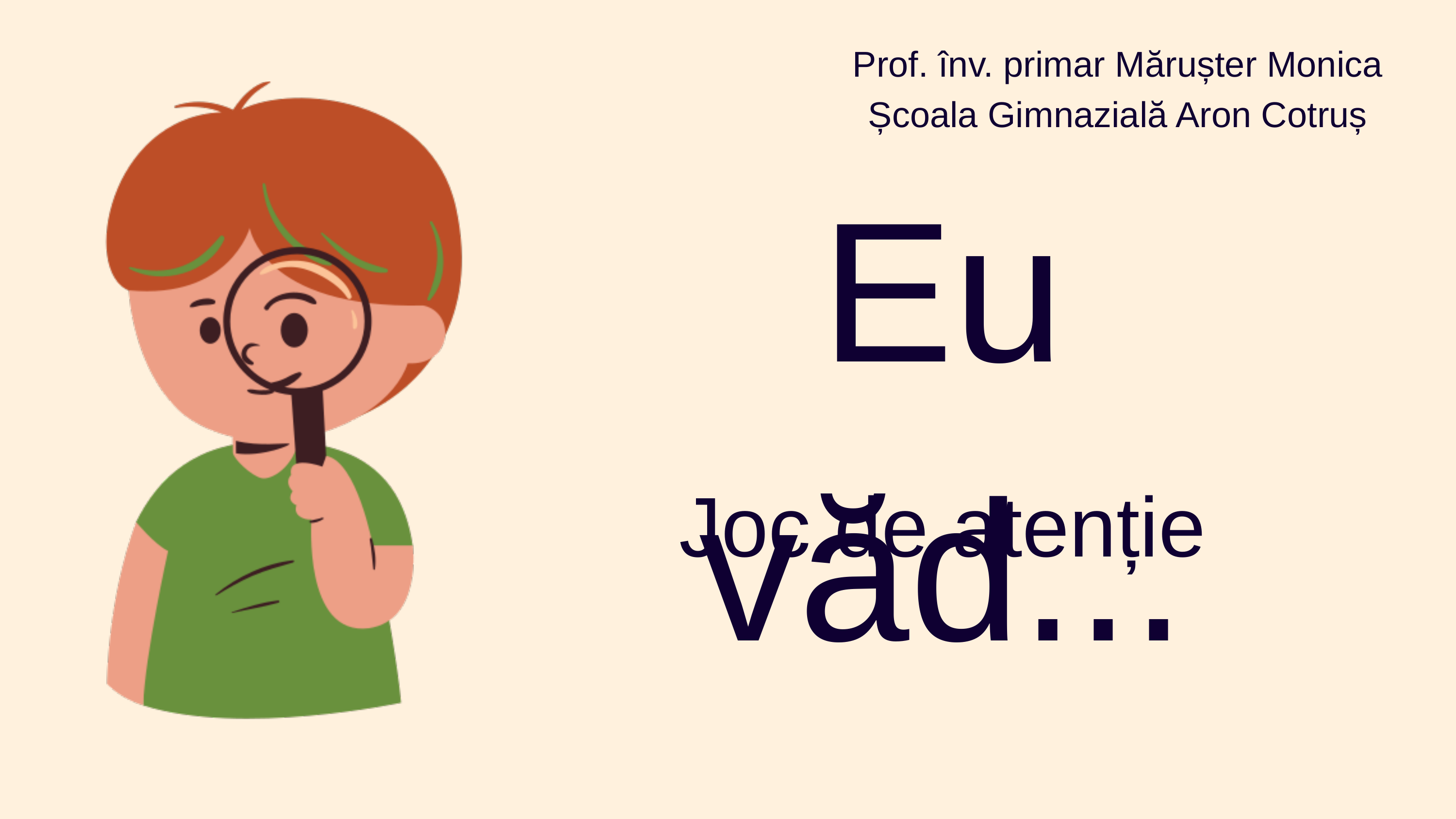

Prof. înv. primar Mărușter Monica
Școala Gimnazială Aron Cotruș

Eu văd...
Joc de atenție